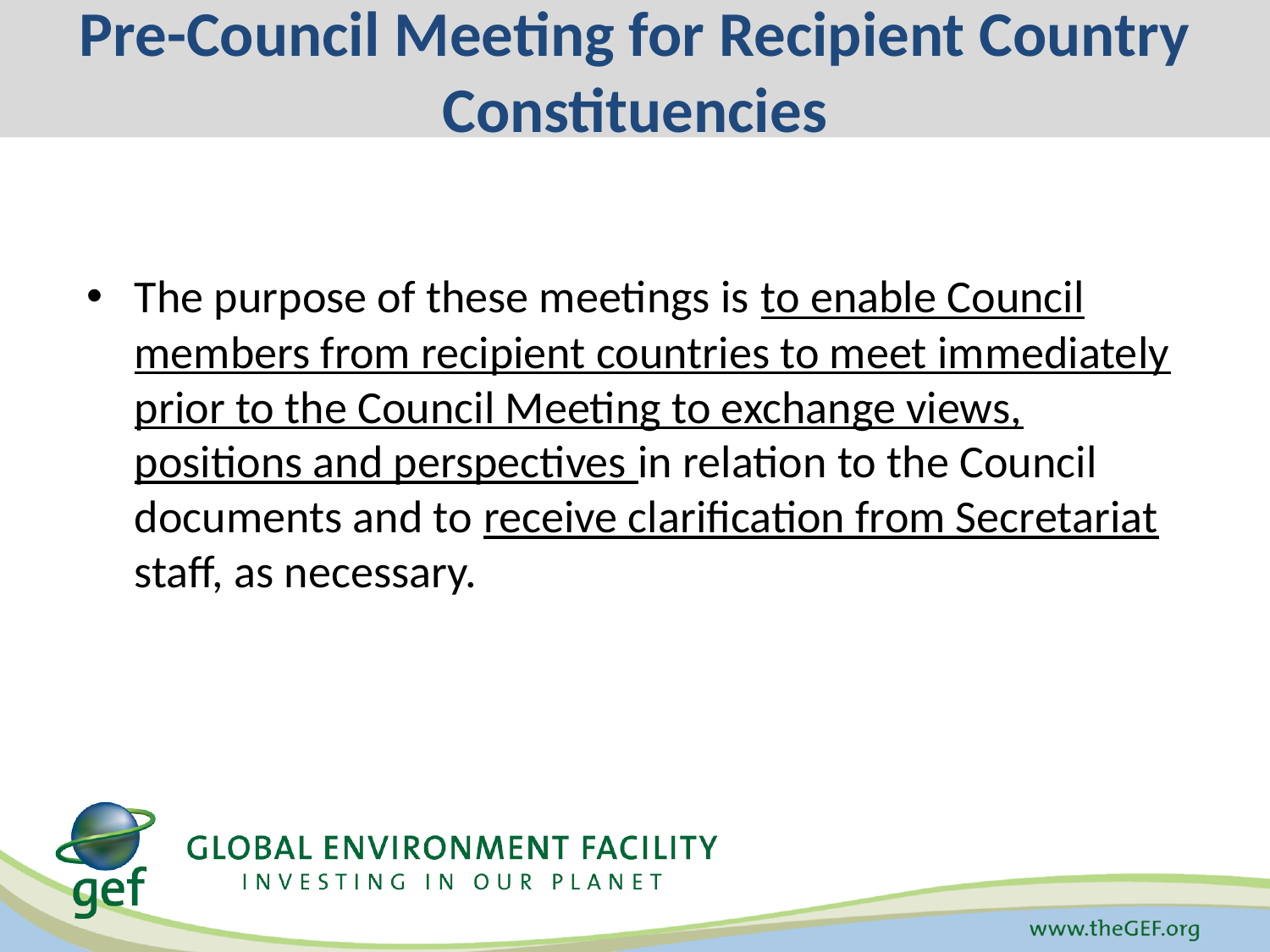

# Pre-Council Meeting for Recipient Country Constituencies

The purpose of these meetings is to enable Council members from recipient countries to meet immediately prior to the Council Meeting to exchange views, positions and perspectives in relation to the Council documents and to receive clarification from Secretariat staff, as necessary.